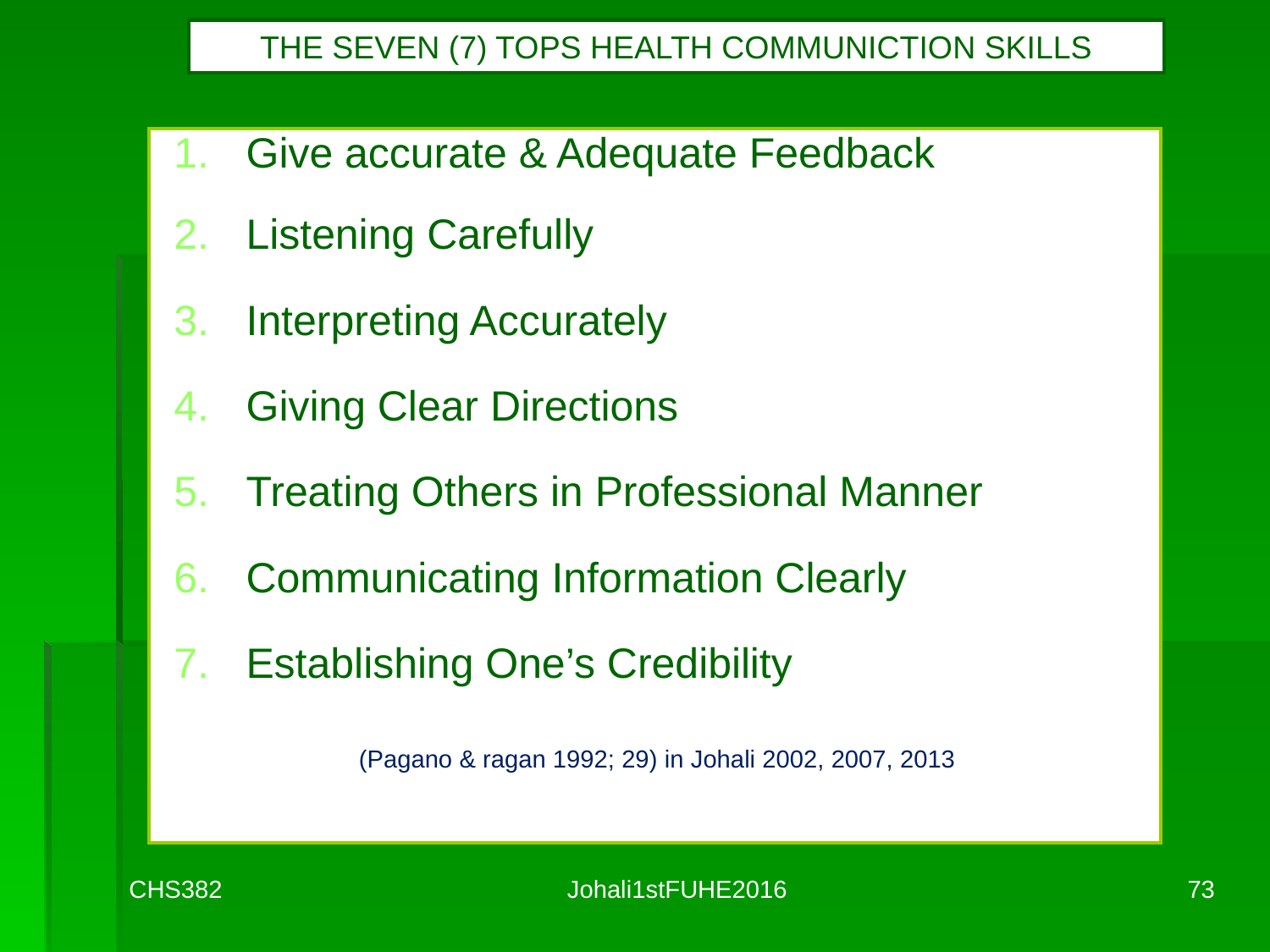

# THE SEVEN (7) TOPS HEALTH COMMUNICTION SKILLS
Give accurate & Adequate Feedback

Listening Carefully

Interpreting Accurately

Giving Clear Directions

Treating Others in Professional Manner

Communicating Information Clearly

Establishing One’s Credibility

(Pagano & ragan 1992; 29) in Johali 2002, 2007, 2013
CHS382
Johali1stFUHE2016
73